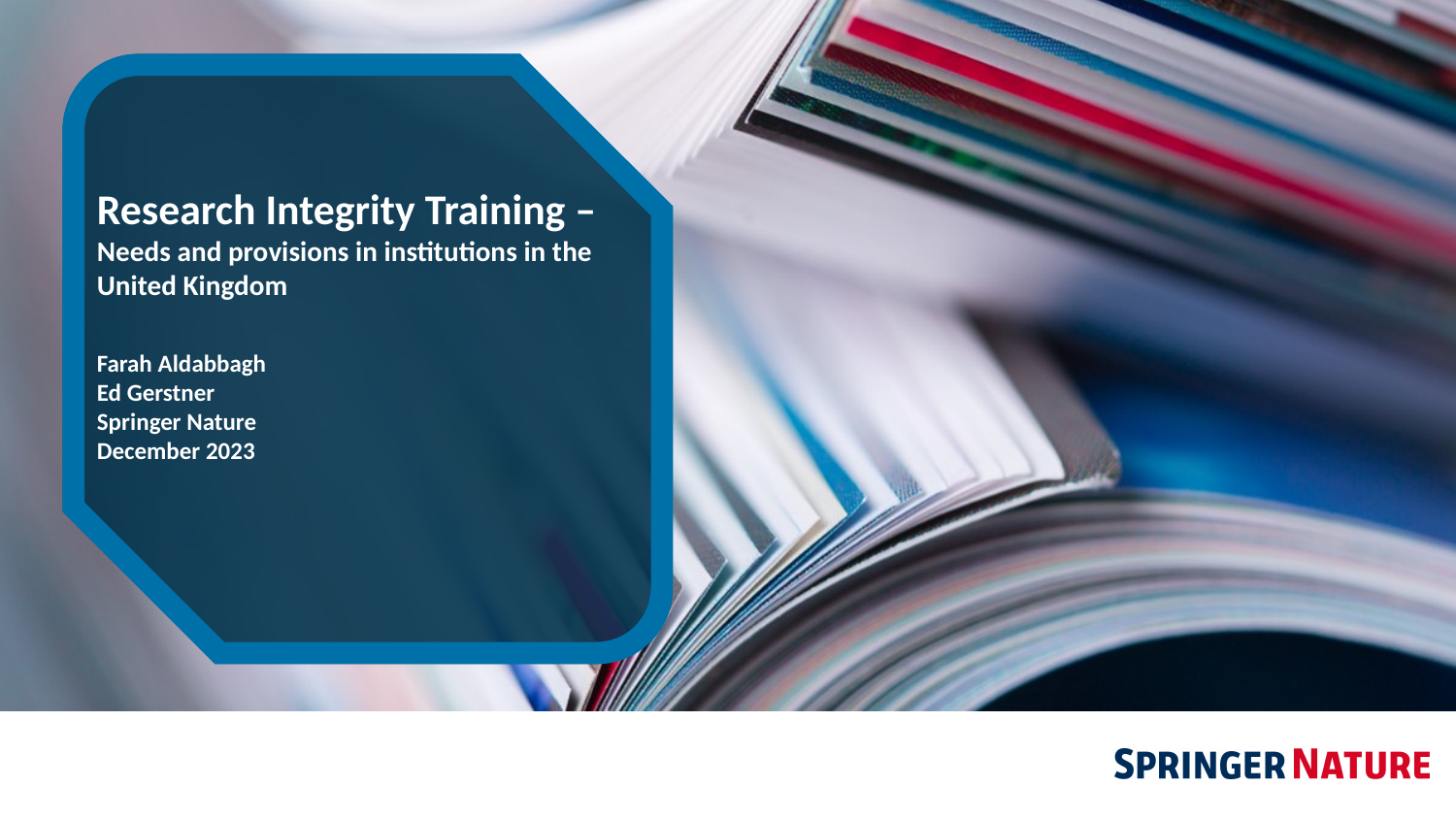

# Research Integrity Training – Needs and provisions in institutions in the United Kingdom
Farah Aldabbagh
Ed Gerstner
Springer Nature
December 2023